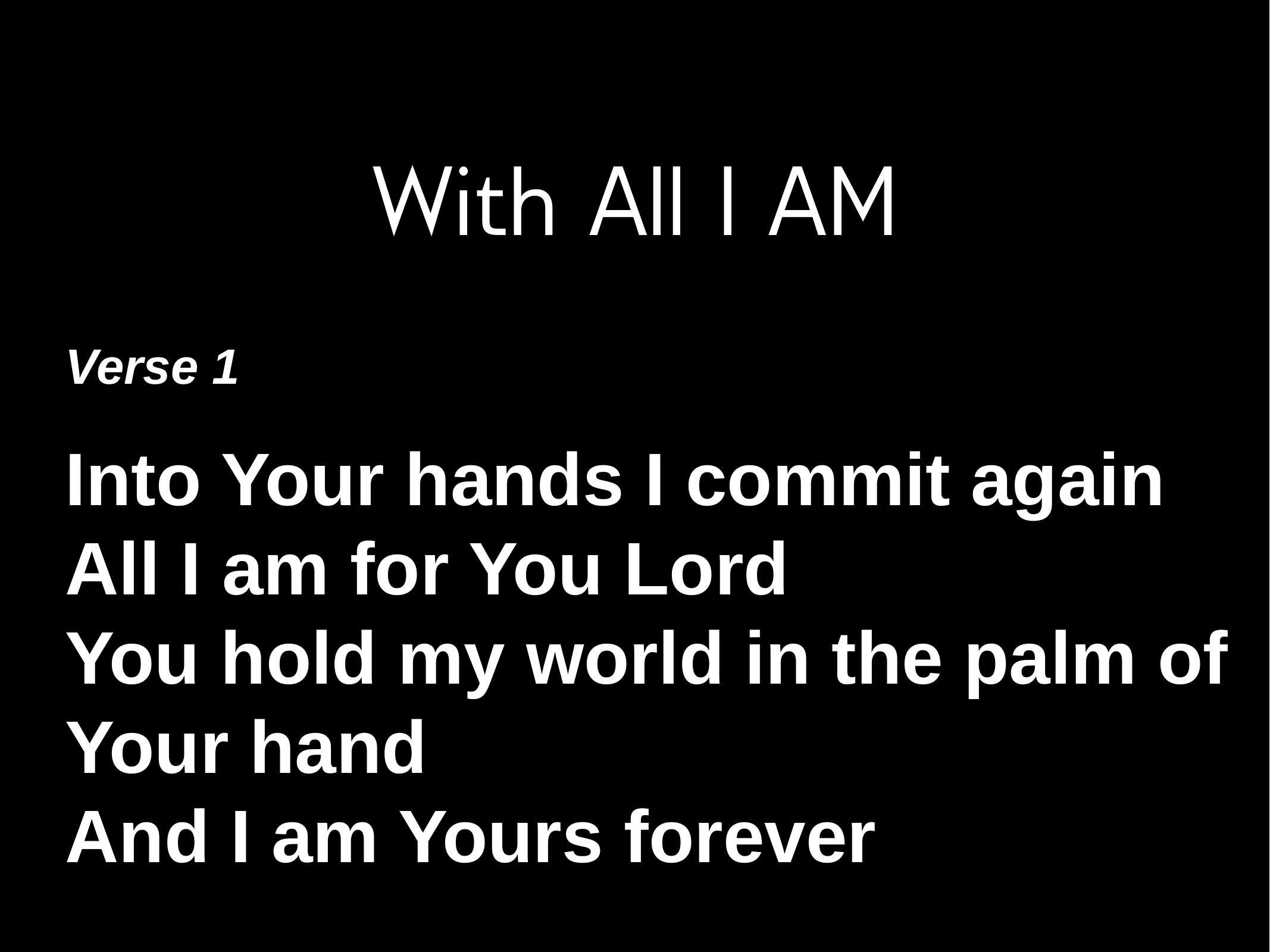

# With All I AM
Verse 1
Into Your hands I commit again
All I am for You Lord
You hold my world in the palm of Your hand
And I am Yours forever